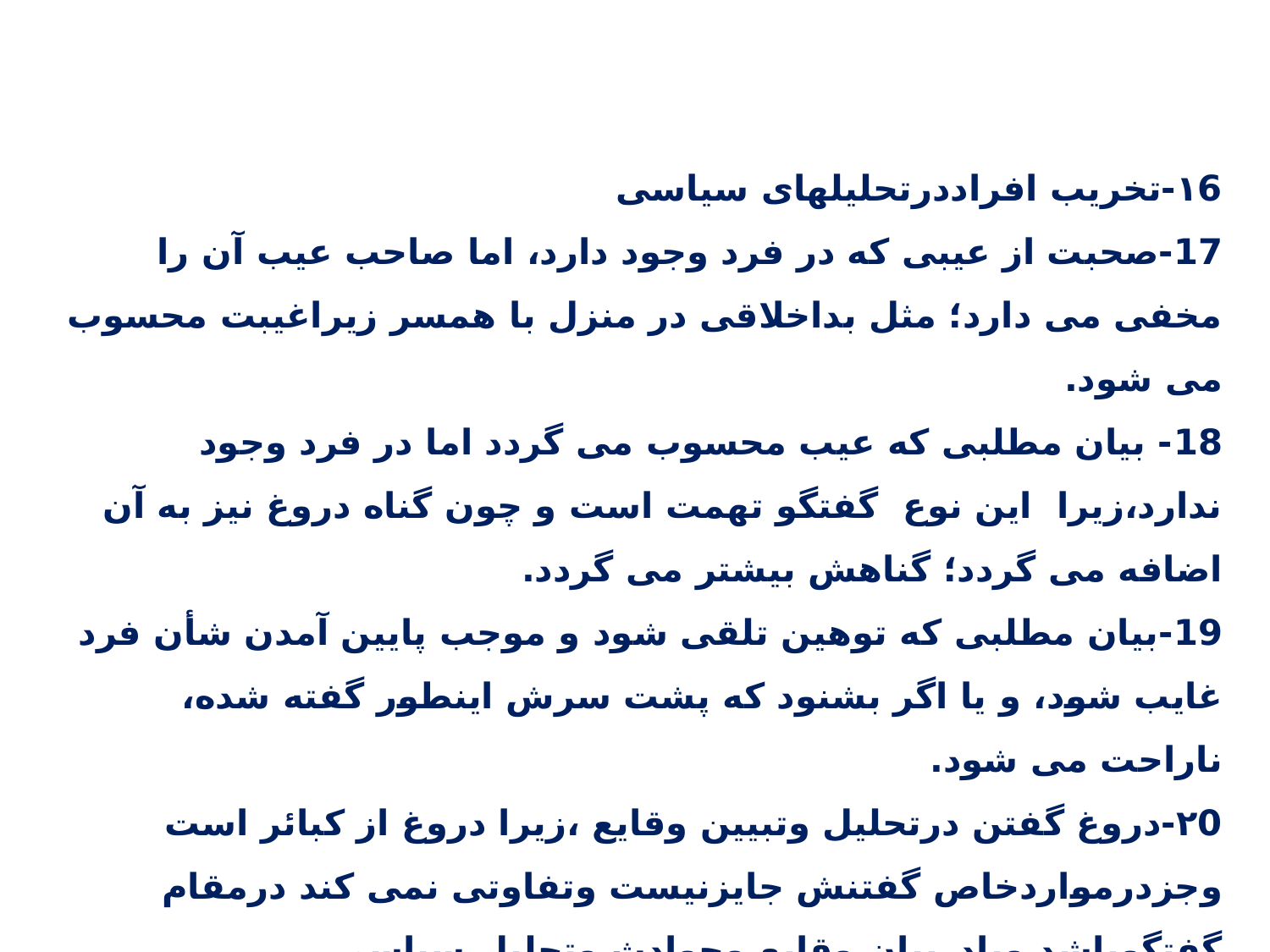

۱6-تخریب افراددرتحلیلهای سیاسی
17-صحبت از عیبی که در فرد وجود دارد، اما صاحب عیب آن را  مخفی می دارد؛ مثل بداخلاقی در منزل با همسر زیراغیبت محسوب می شود.
18- بیان مطلبی که عیب محسوب می گردد اما در فرد وجود ندارد،زیرا  این نوع  گفتگو تهمت است و چون گناه دروغ نیز به آن اضافه می گردد؛ گناهش بیشتر می گردد.
19-بیان مطلبی که توهین تلقی شود و موجب پایین آمدن شأن فرد غایب شود، و یا اگر بشنود که پشت سرش اینطور گفته شده، ناراحت می شود.
۲0-دروغ گفتن درتحلیل وتبیین وقایع ،زیرا دروغ از کبائر است وجزدرمواردخاص گفتنش جایزنیست وتفاوتی نمی کند درمقام گفتگوباشد ویادربیان وقایع وحوادث وتحلیل سیاسی